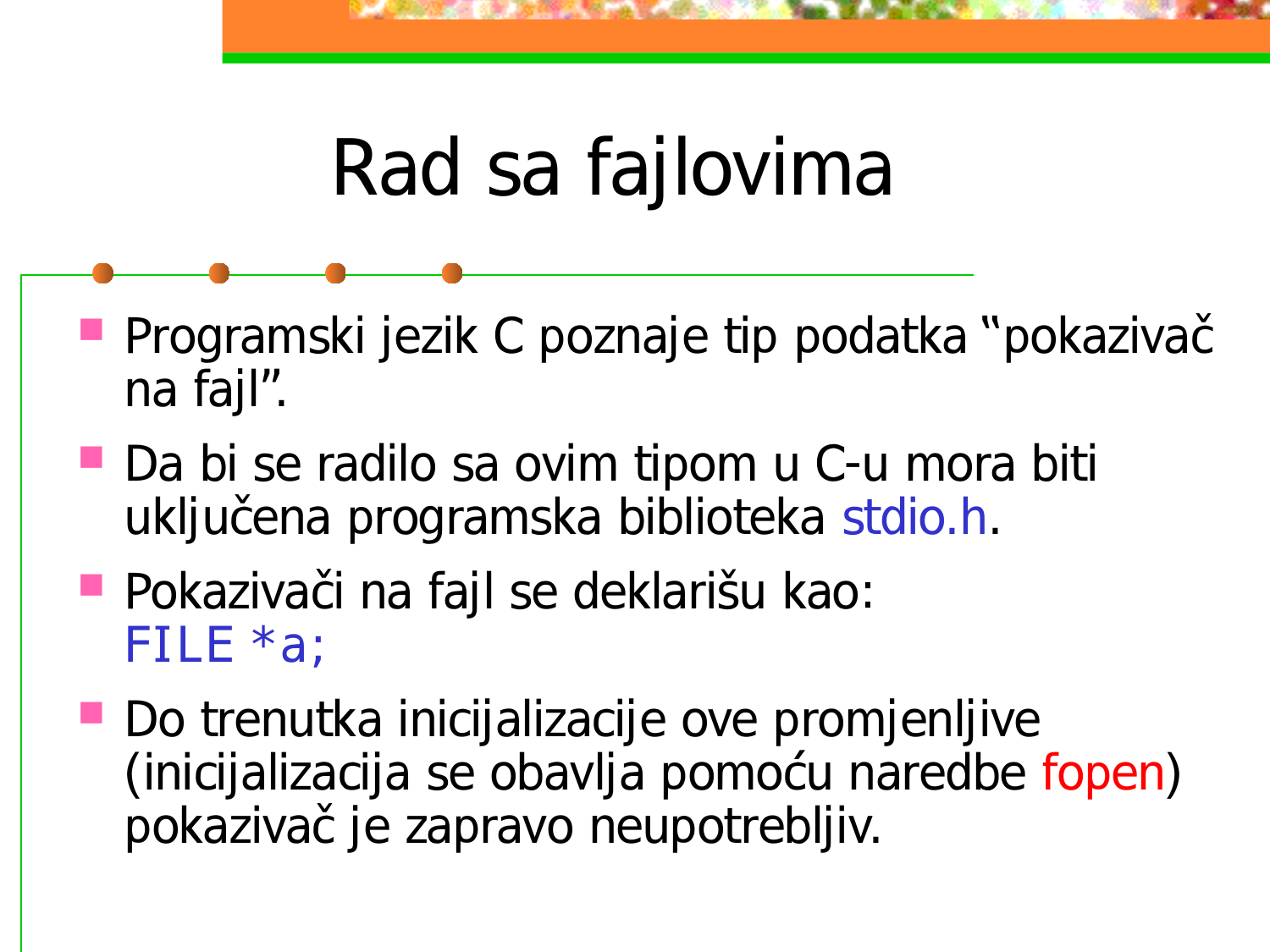

# Rad sa fajlovima
Programski jezik C poznaje tip podatka “pokazivač na fajl”.
Da bi se radilo sa ovim tipom u C-u mora biti uključena programska biblioteka stdio.h.
Pokazivači na fajl se deklarišu kao:
FILE *a;
Do trenutka inicijalizacije ove promjenljive (inicijalizacija se obavlja pomoću naredbe fopen) pokazivač je zapravo neupotrebljiv.